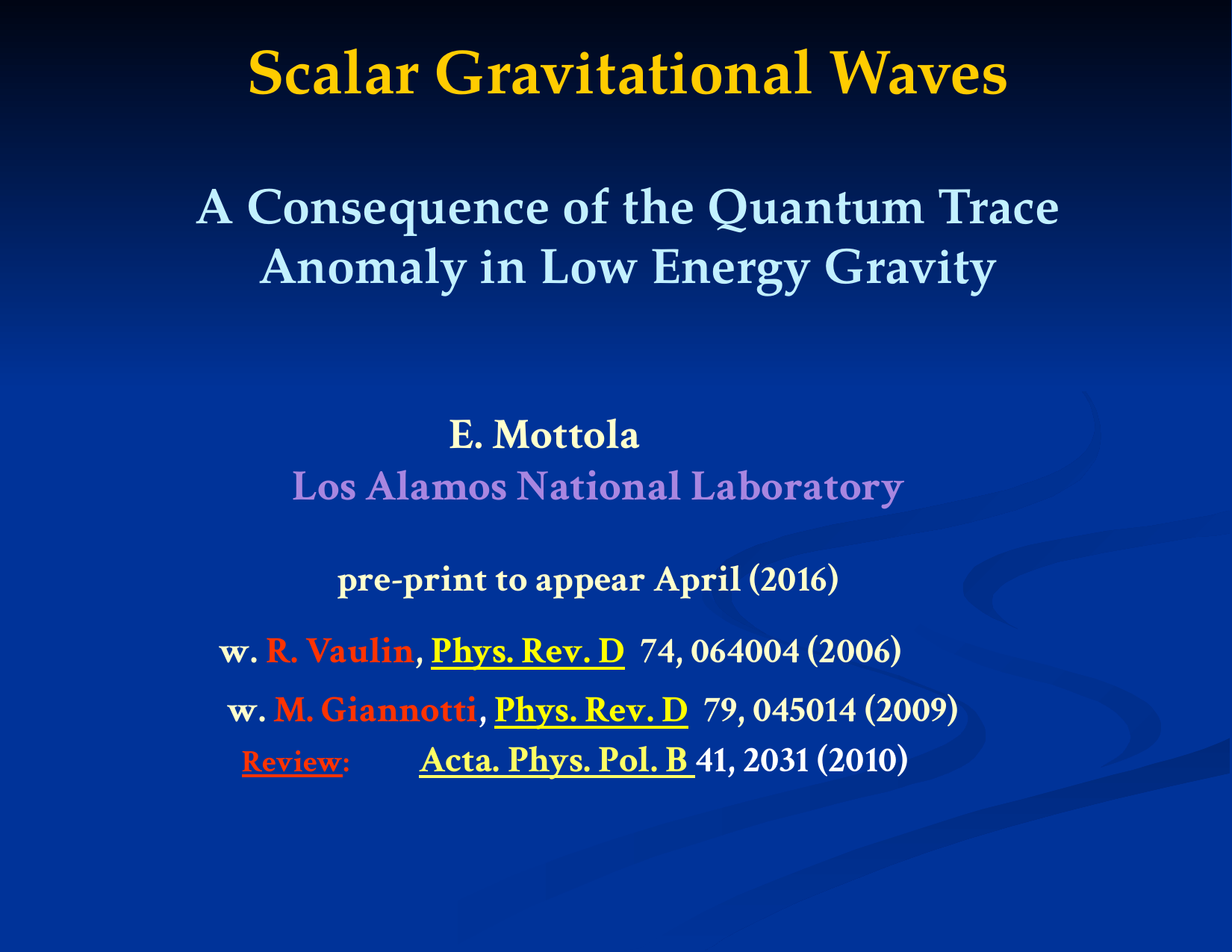

# Scalar Gravitational Waves A Consequence of the Quantum Trace Anomaly in Low Energy Gravity

			     E. Mottola
	           	Los Alamos National Laboratory
		       pre-print to appear April (2016)
	     w. R. Vaulin, Phys. Rev. D  74, 064004 (2006)
	      w. M. Giannotti, Phys. Rev. D  79, 045014 (2009)
 	        Review:           Acta. Phys. Pol. B 41, 2031 (2010)